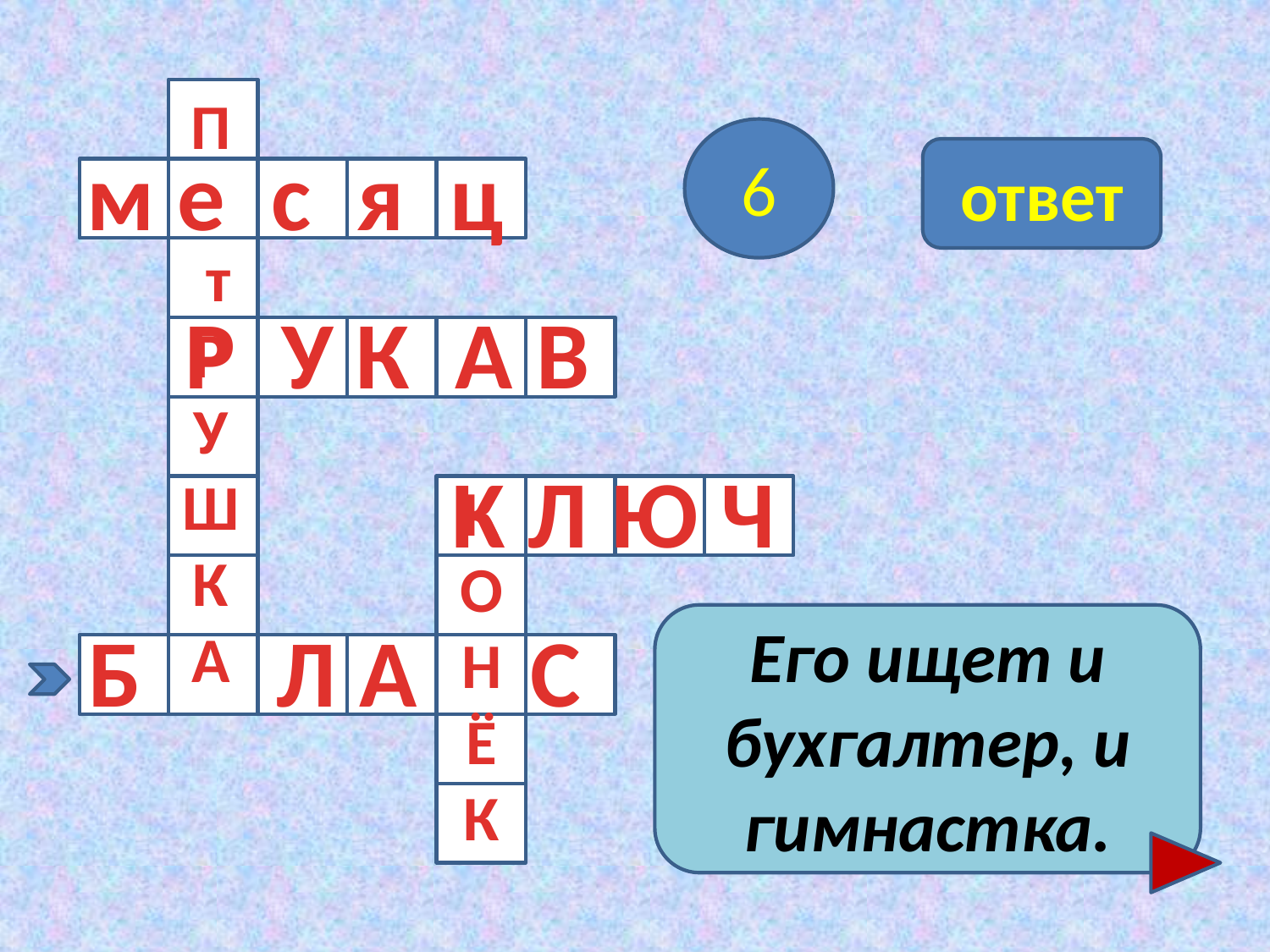

П

 т
Р
У
Ш
К
А
6
  м е  с  я  ц
ответ
Р  У К  А В
К Л Ю Ч
К
О
Н
Ё
К
Его ищет и бухгалтер, и гимнастка.
Б      Л А     С